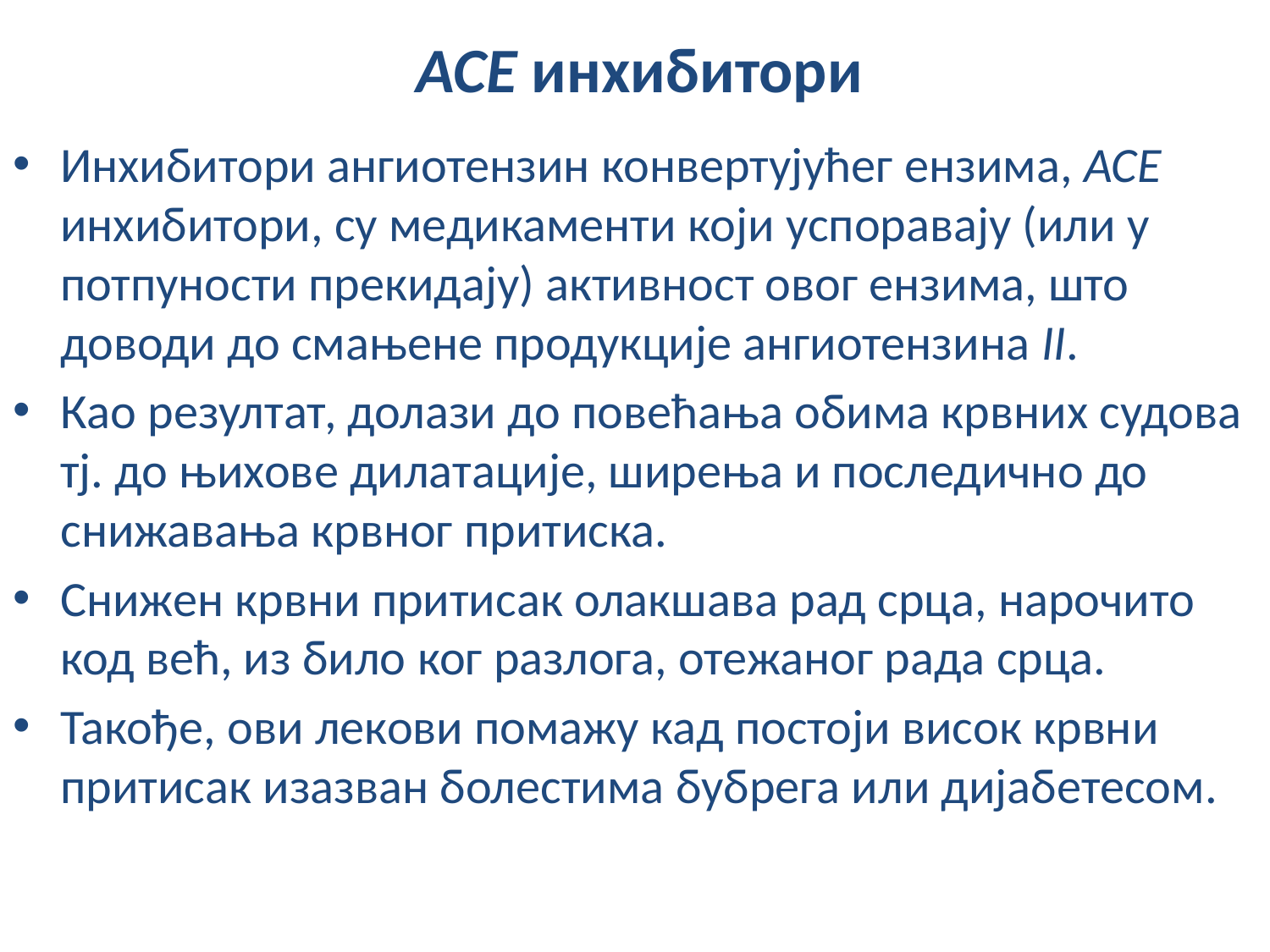

# ACE инхибитори
Инхибитори ангиотензин конвертујућег ензима, АСЕ инхибитори, су медикаменти који успоравају (или у потпуности прекидају) активност овог ензима, што доводи до смањене продукције ангиотензина II.
Као резултат, долази до повећања обима крвних судова тј. до њихове дилатације, ширења и последично до снижавања крвног притиска.
Снижен крвни притисак олакшава рад срца, нарочито код већ, из било ког разлога, отежаног рада срца.
Такође, ови лекови помажу кад постоји висок крвни притисак изазван болестима бубрега или дијабетесом.